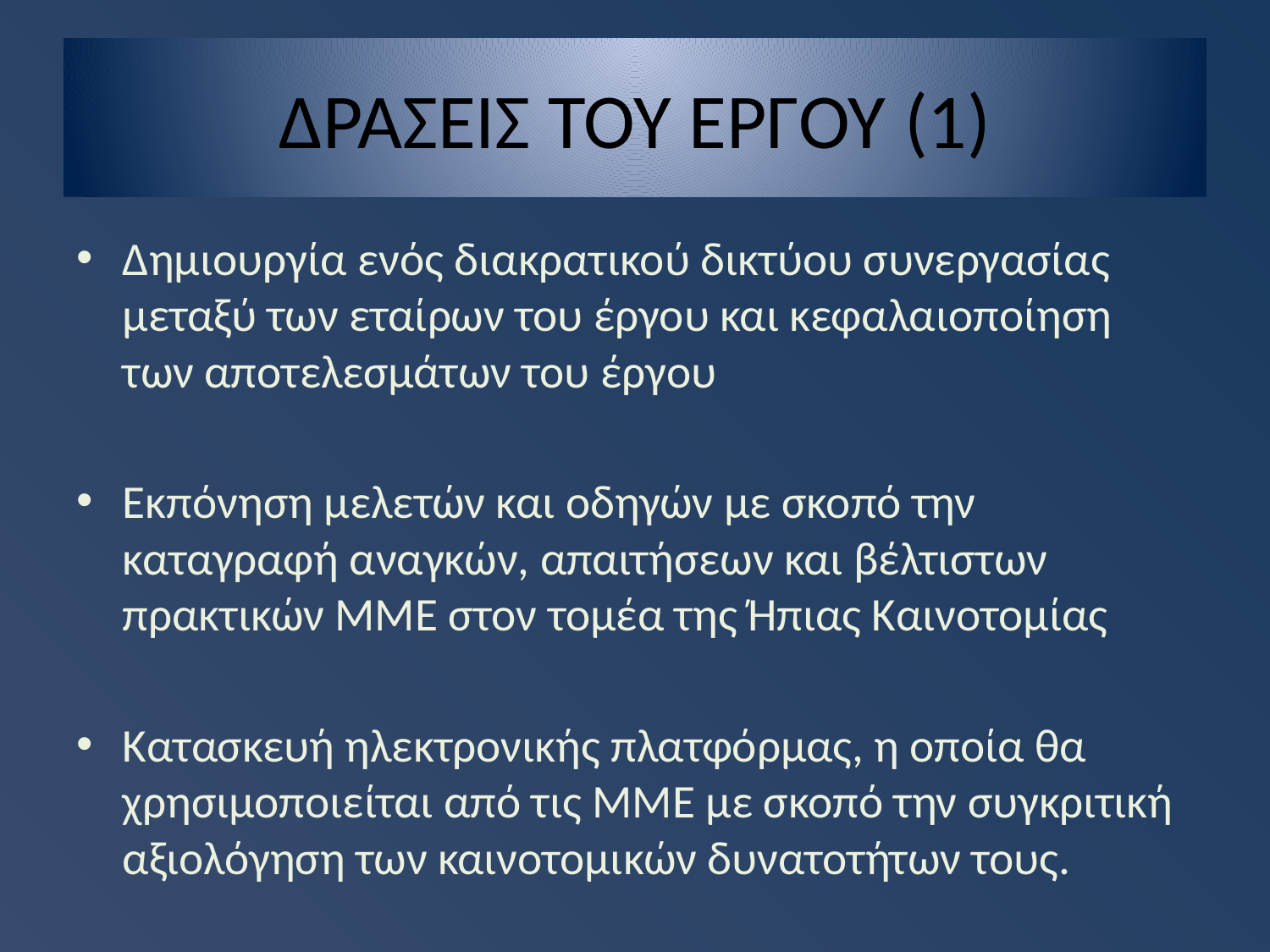

# ΔΡΑΣΕΙΣ ΤΟΥ ΕΡΓΟΥ (1)
Δημιουργία ενός διακρατικού δικτύου συνεργασίας μεταξύ των εταίρων του έργου και κεφαλαιοποίηση των αποτελεσμάτων του έργου

Εκπόνηση μελετών και οδηγών με σκοπό την καταγραφή αναγκών, απαιτήσεων και βέλτιστων πρακτικών ΜΜΕ στον τομέα της Ήπιας Καινοτομίας

Κατασκευή ηλεκτρονικής πλατφόρμας, η οποία θα χρησιμοποιείται από τις ΜΜΕ με σκοπό την συγκριτική αξιολόγηση των καινοτομικών δυνατοτήτων τους.